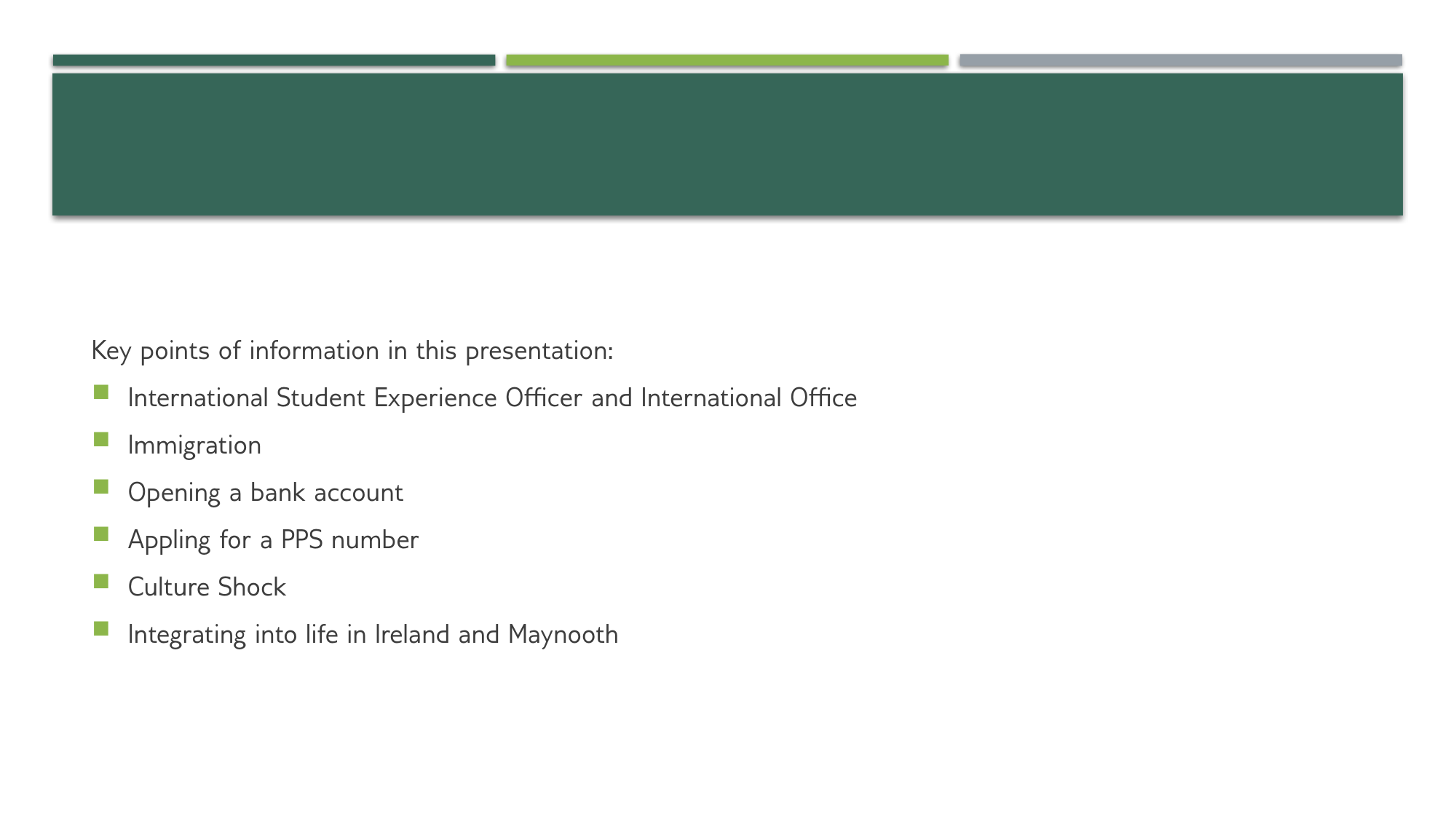

Key points of information in this presentation:
International Student Experience Officer and International Office
Immigration
Opening a bank account
Appling for a PPS number
Culture Shock
Integrating into life in Ireland and Maynooth